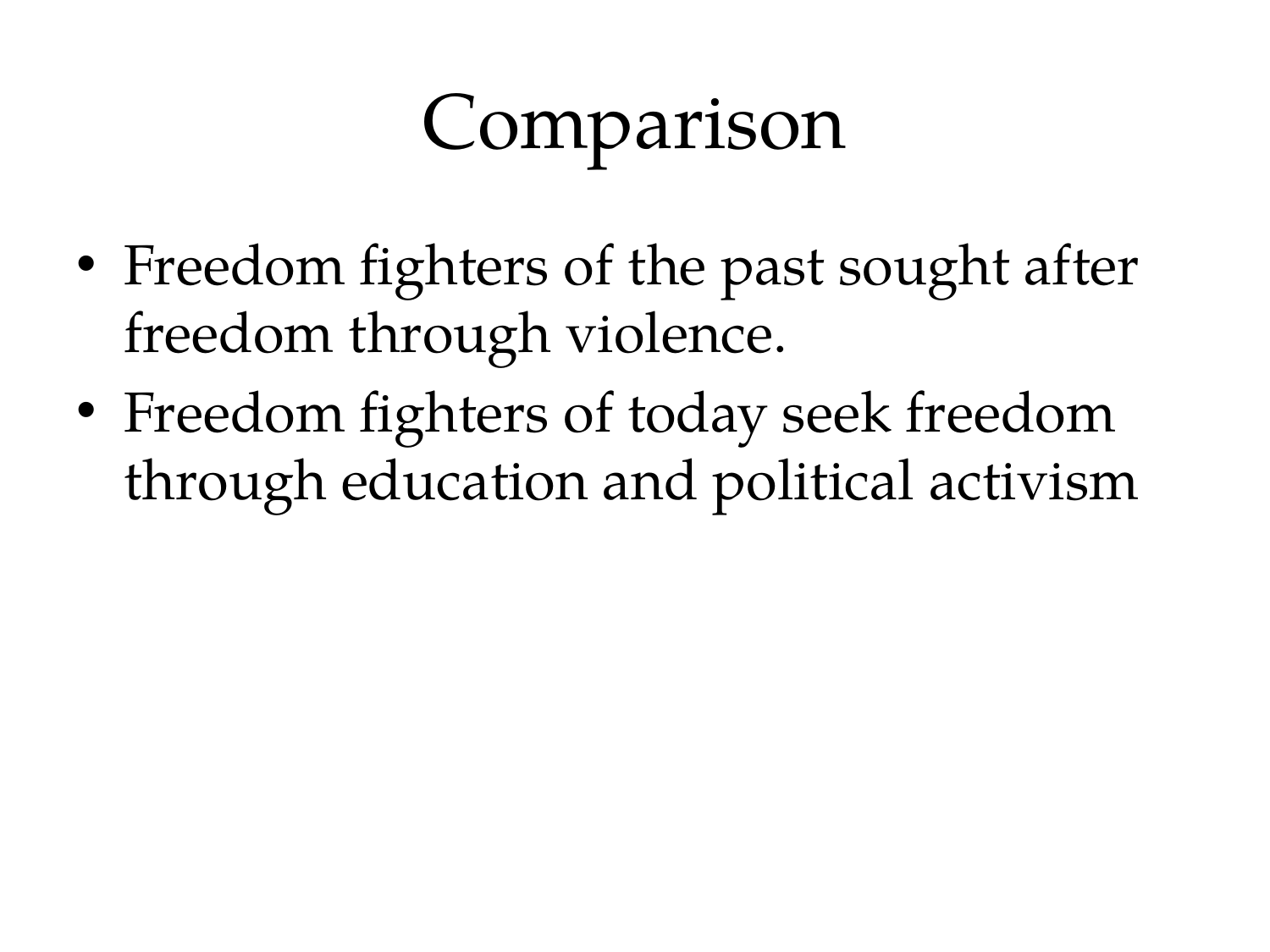

# Comparison
Freedom fighters of the past sought after freedom through violence.
Freedom fighters of today seek freedom through education and political activism